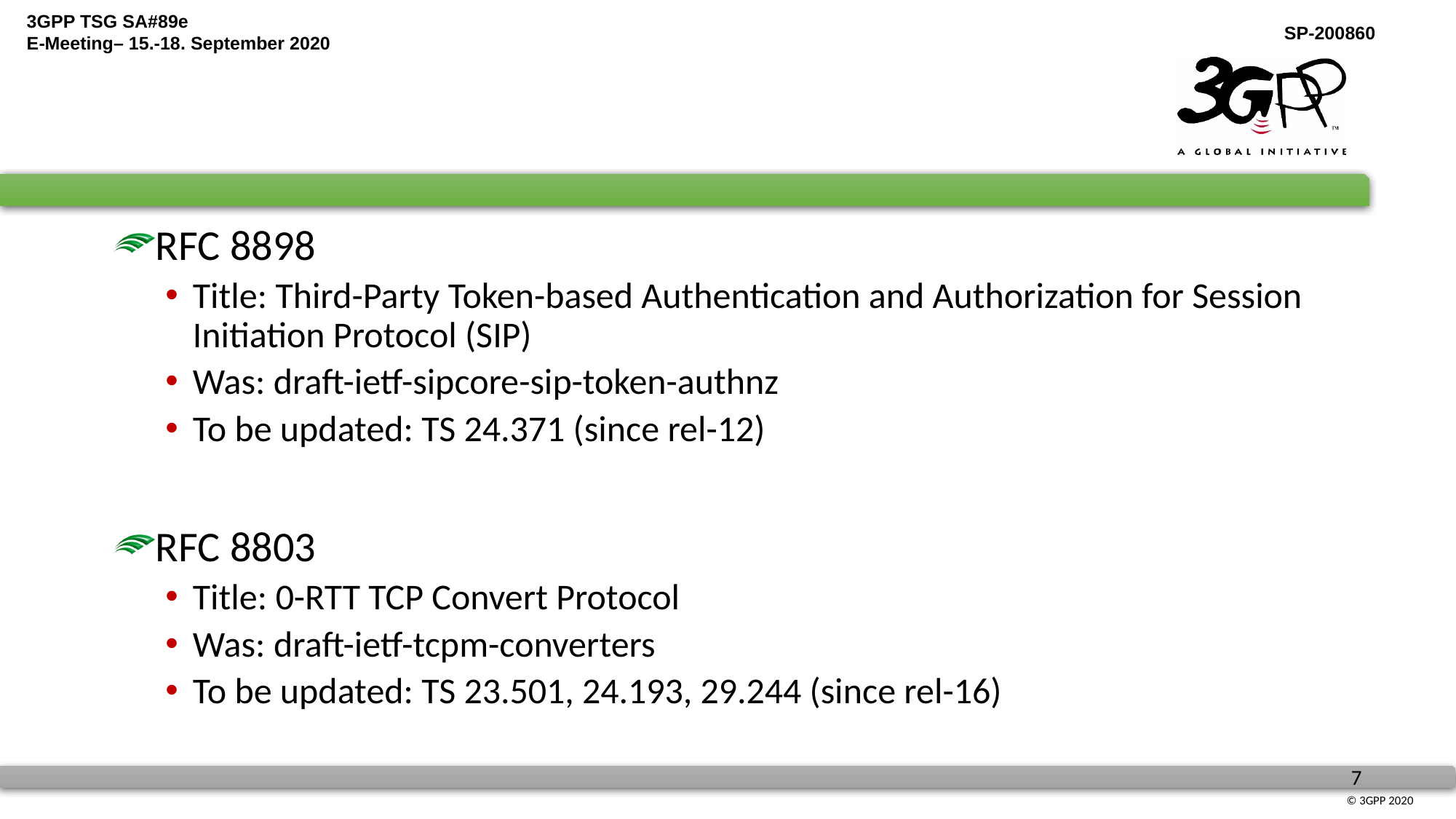

#
RFC 8898
Title: Third-Party Token-based Authentication and Authorization for Session Initiation Protocol (SIP)
Was: draft-ietf-sipcore-sip-token-authnz
To be updated: TS 24.371 (since rel-12)

RFC 8803
Title: 0-RTT TCP Convert Protocol
Was: draft-ietf-tcpm-converters
To be updated: TS 23.501, 24.193, 29.244 (since rel-16)